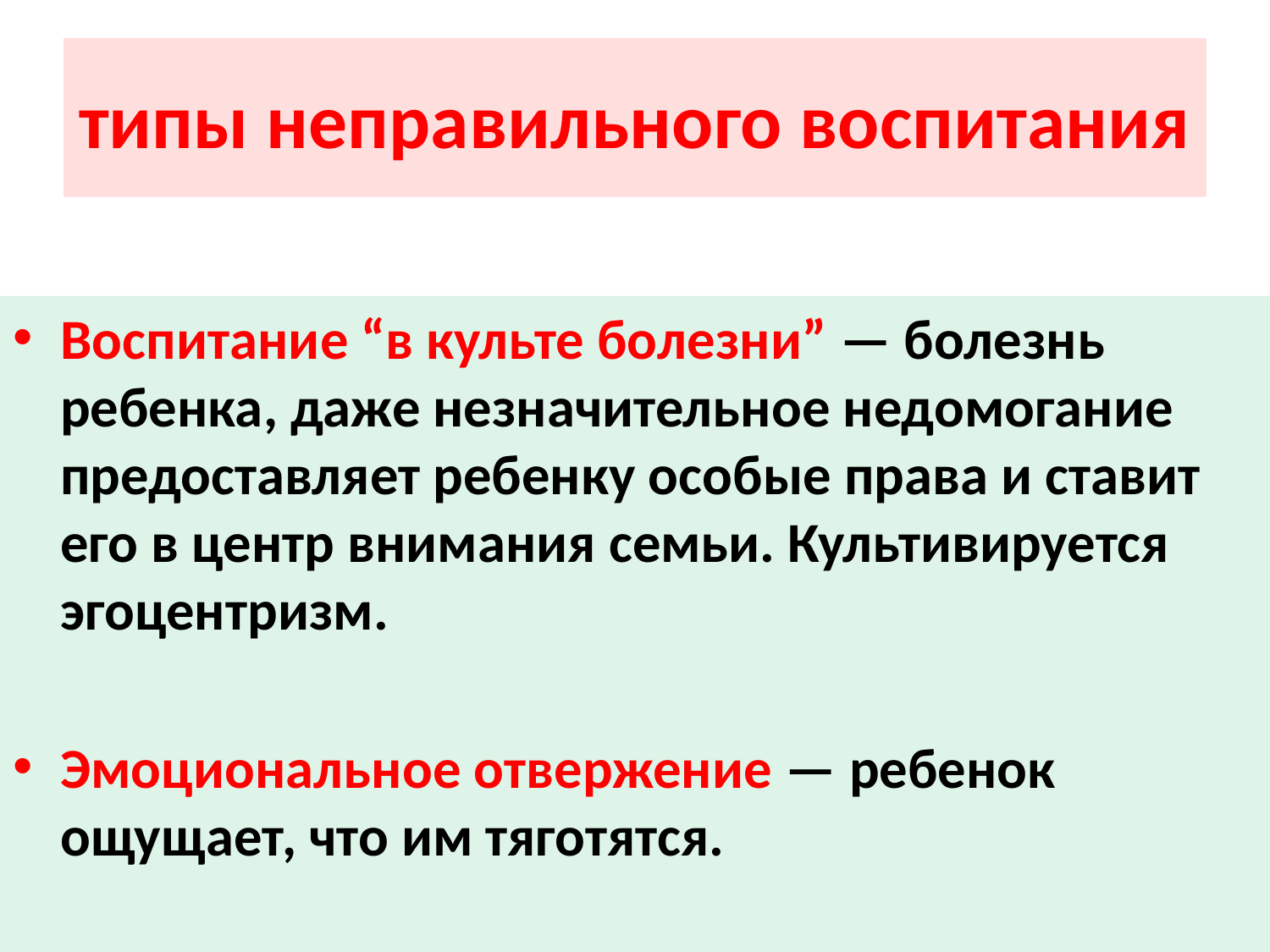

# типы неправильного воспитания
Воспитание “в культе болезни” — болезнь ребенка, даже незначительное недомогание предоставляет ребенку особые права и ставит его в центр внимания семьи. Культивируется эгоцентризм.

Эмоциональное отвержение — ребенок ощущает, что им тяготятся.